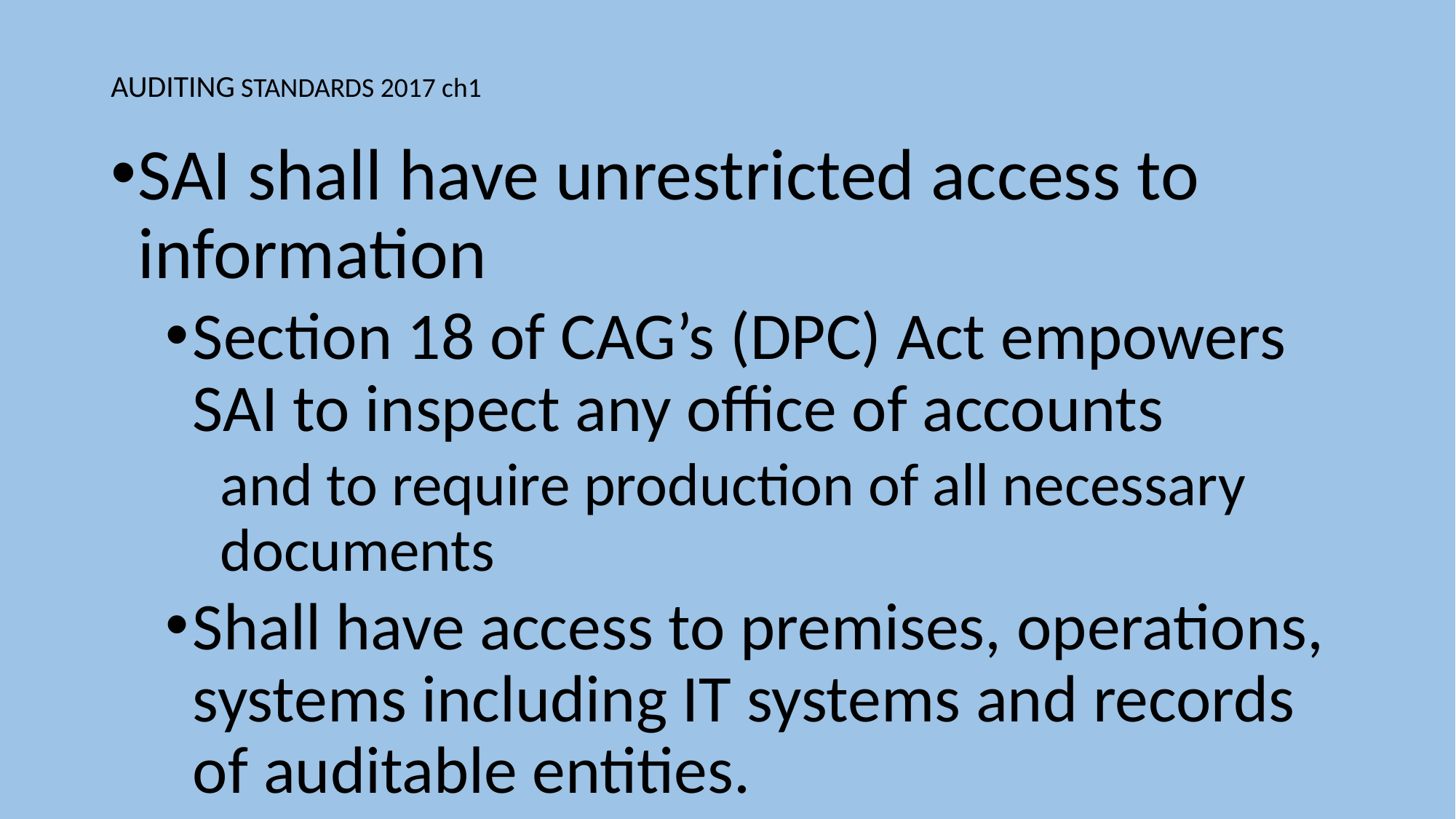

# AUDITING STANDARDS 2017 ch1
SAI shall have unrestricted access to information
Section 18 of CAG’s (DPC) Act empowers SAI to inspect any office of accounts
and to require production of all necessary documents
Shall have access to premises, operations, systems including IT systems and records of auditable entities.